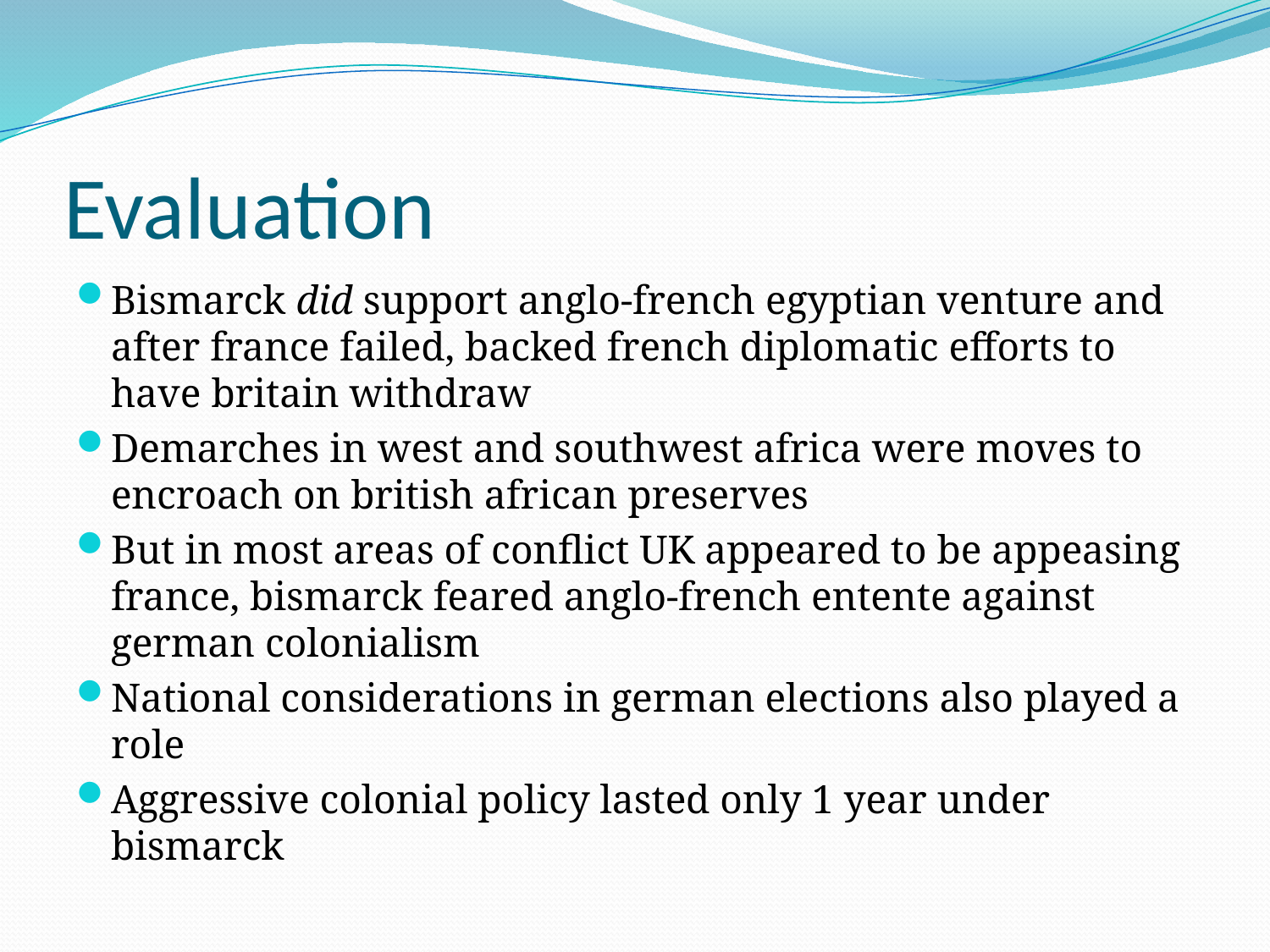

# Evaluation
Bismarck did support anglo-french egyptian venture and after france failed, backed french diplomatic efforts to have britain withdraw
Demarches in west and southwest africa were moves to encroach on british african preserves
But in most areas of conflict UK appeared to be appeasing france, bismarck feared anglo-french entente against german colonialism
National considerations in german elections also played a role
Aggressive colonial policy lasted only 1 year under bismarck